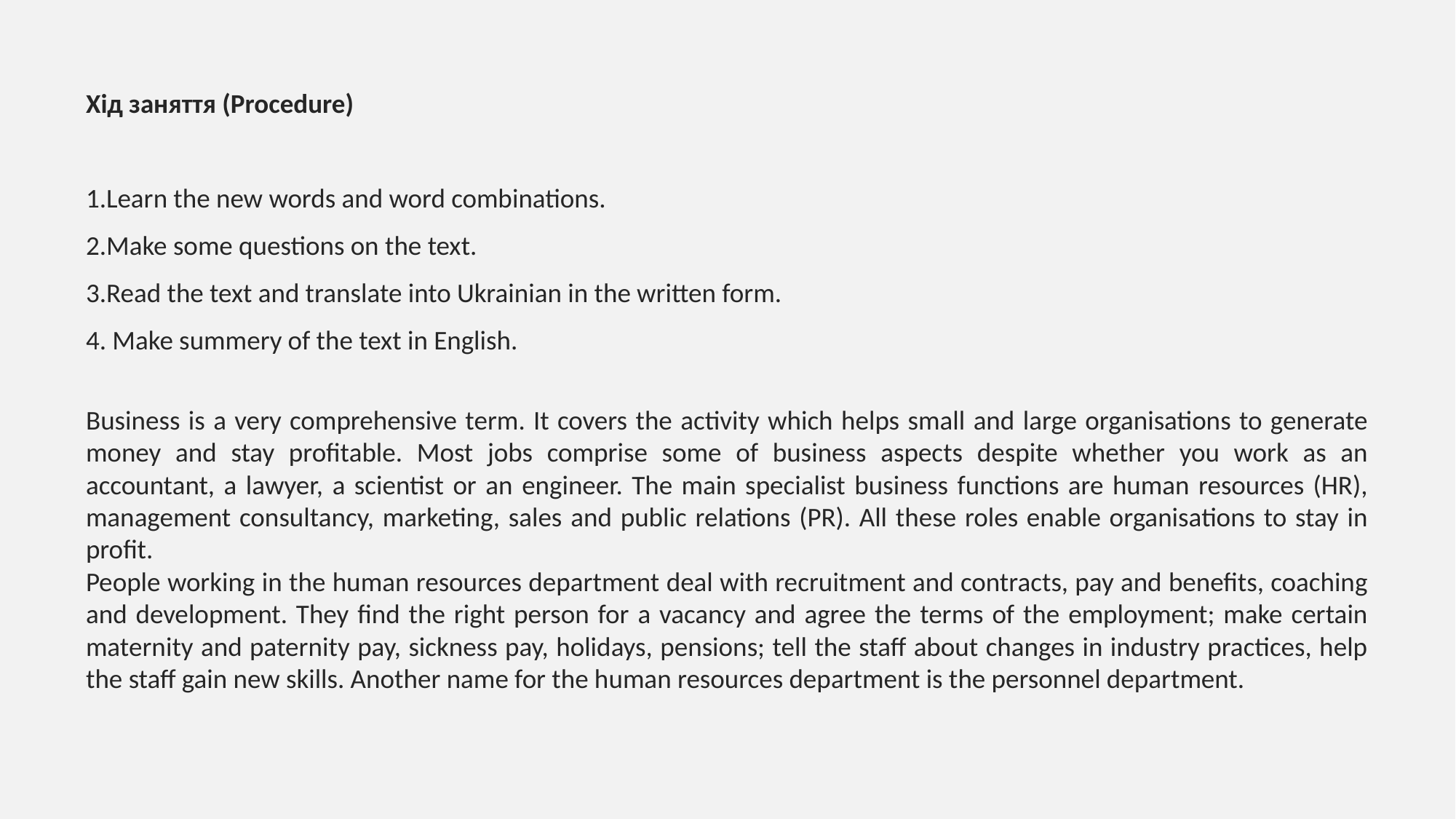

Хід заняття (Procedure)

1.Learn the new words and word combinations.
2.Make some questions on the text.
3.Read the text and translate into Ukrainian in the written form.
4. Make summery of the text in English.

Business is a very comprehensive term. It covers the activity which helps small and large organisations to generate money and stay profitable. Most jobs comprise some of business aspects despite whether you work as an accountant, a lawyer, a scientist or an engineer. The main specialist business functions are human resources (HR), management consultancy, marketing, sales and public relations (PR). All these roles enable organisations to stay in profit.
People working in the human resources department deal with recruitment and contracts, pay and benefits, coaching and development. They find the right person for a vacancy and agree the terms of the employment; make certain maternity and paternity pay, sickness pay, holidays, pensions; tell the staff about changes in industry practices, help the staff gain new skills. Another name for the human resources department is the personnel department.